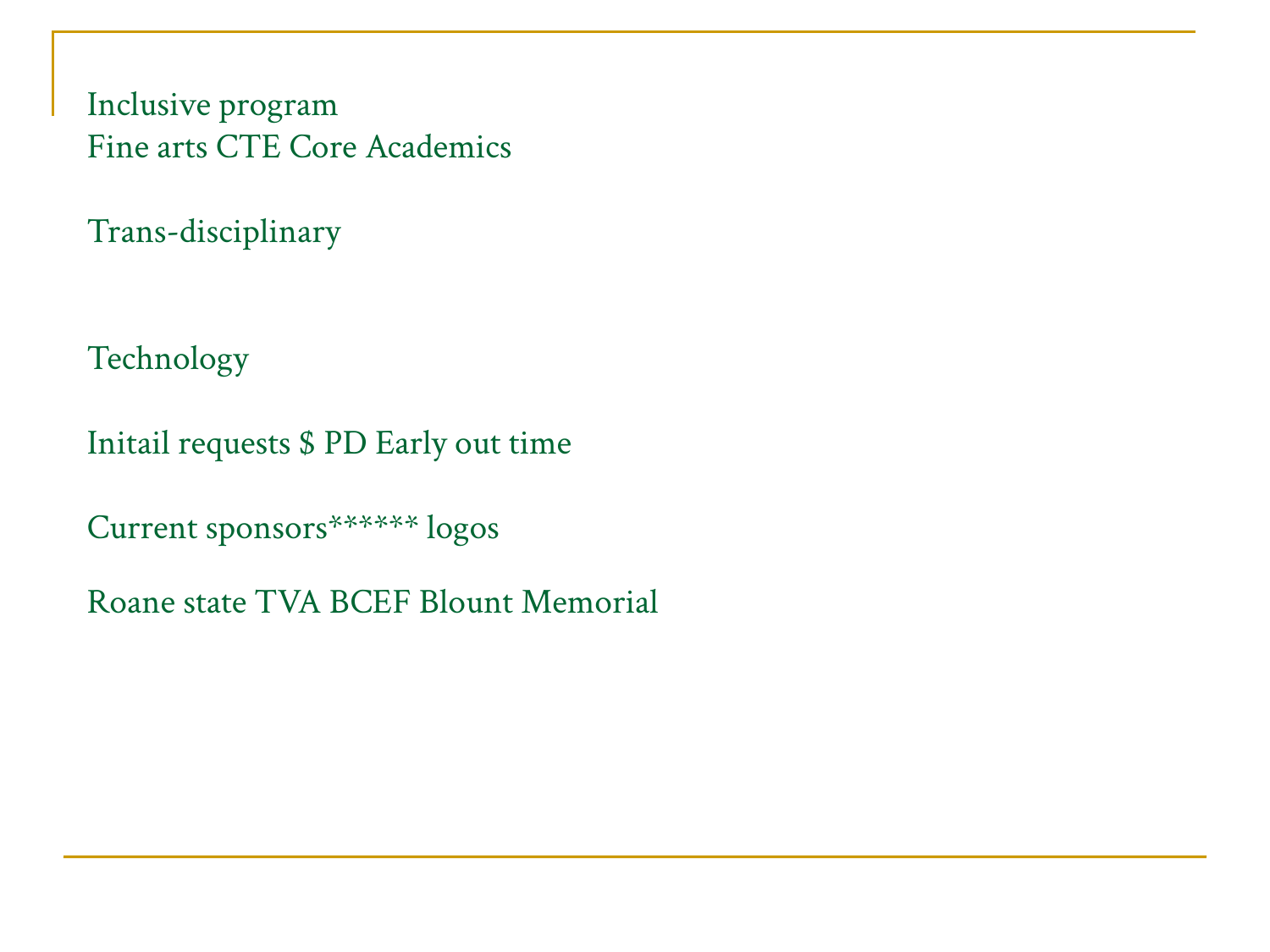

# Inclusive program Fine arts CTE Core Academics Trans-disciplinary Technology Initail requests $ PD Early out time Current sponsors****** logos Roane state TVA BCEF Blount Memorial